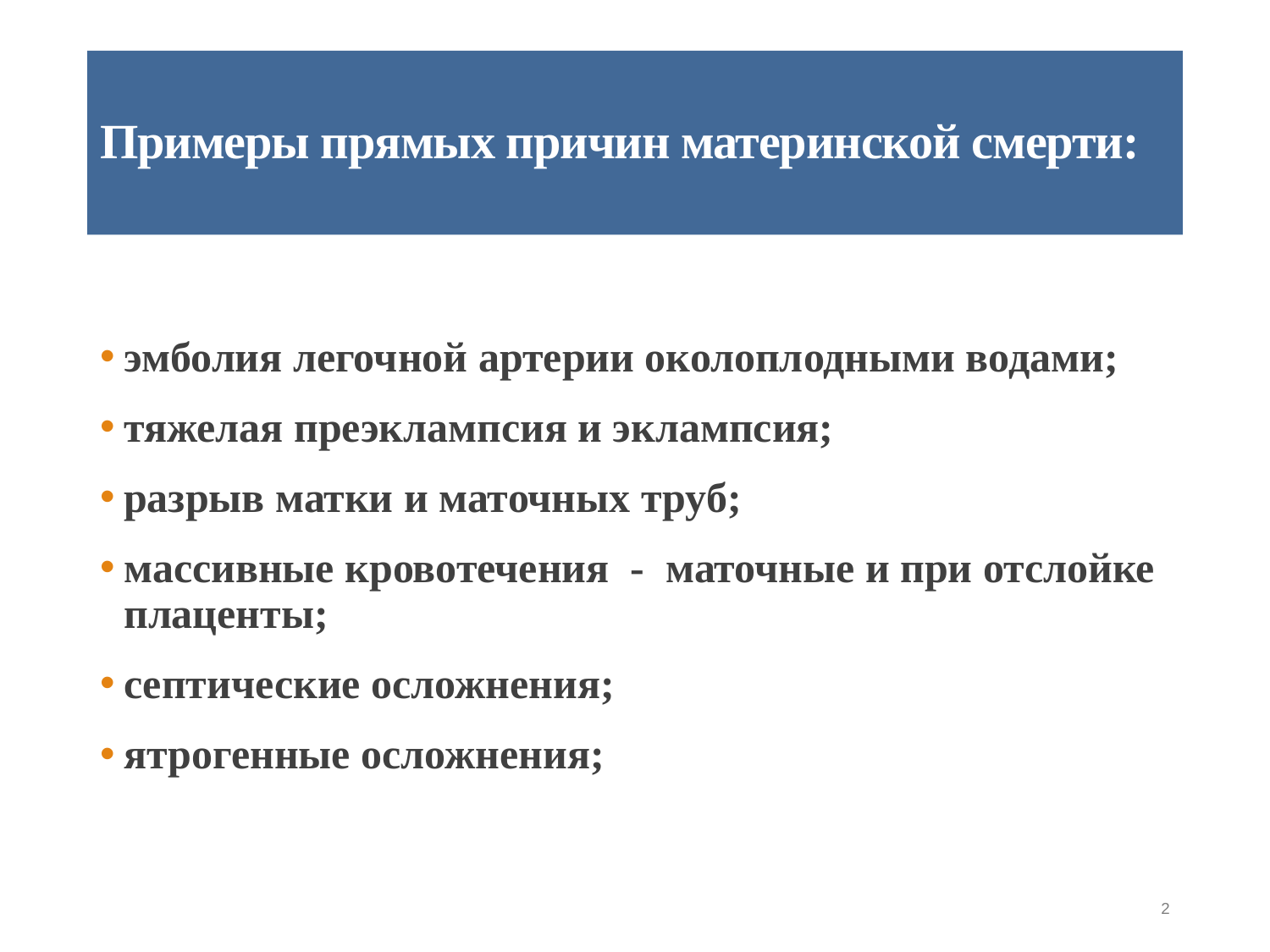

# Примеры прямых причин материнской смерти:

эмболия легочной артерии околоплодными водами;
тяжелая преэклампсия и эклампсия;
разрыв матки и маточных труб;
массивные кровотечения  -  маточные и при отслойке плаценты;
септические осложнения;
ятрогенные осложнения;
2